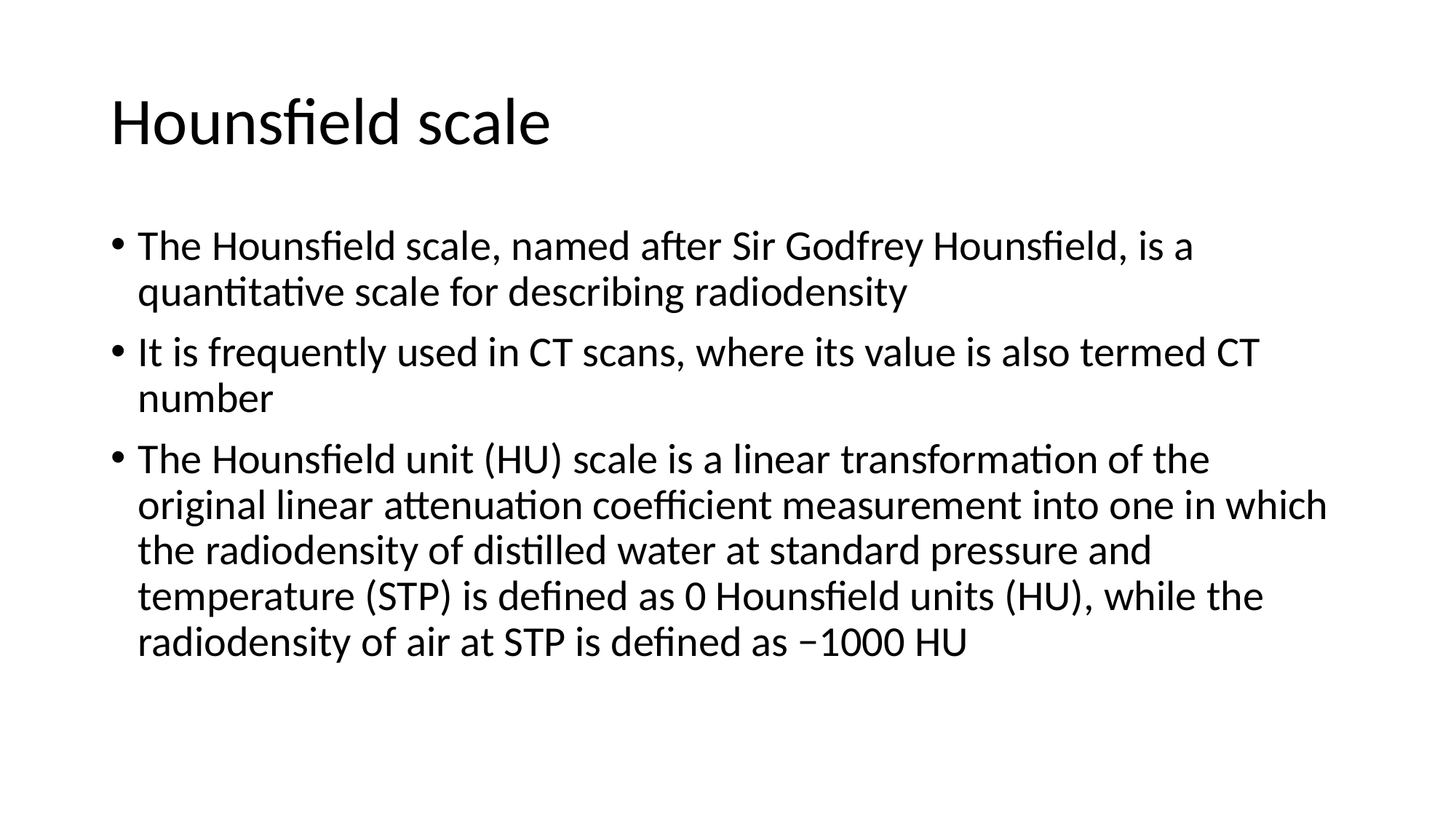

# Hounsfield scale
The Hounsfield scale, named after Sir Godfrey Hounsfield, is a quantitative scale for describing radiodensity
It is frequently used in CT scans, where its value is also termed CT number
The Hounsfield unit (HU) scale is a linear transformation of the original linear attenuation coefficient measurement into one in which the radiodensity of distilled water at standard pressure and temperature (STP) is defined as 0 Hounsfield units (HU), while the radiodensity of air at STP is defined as −1000 HU